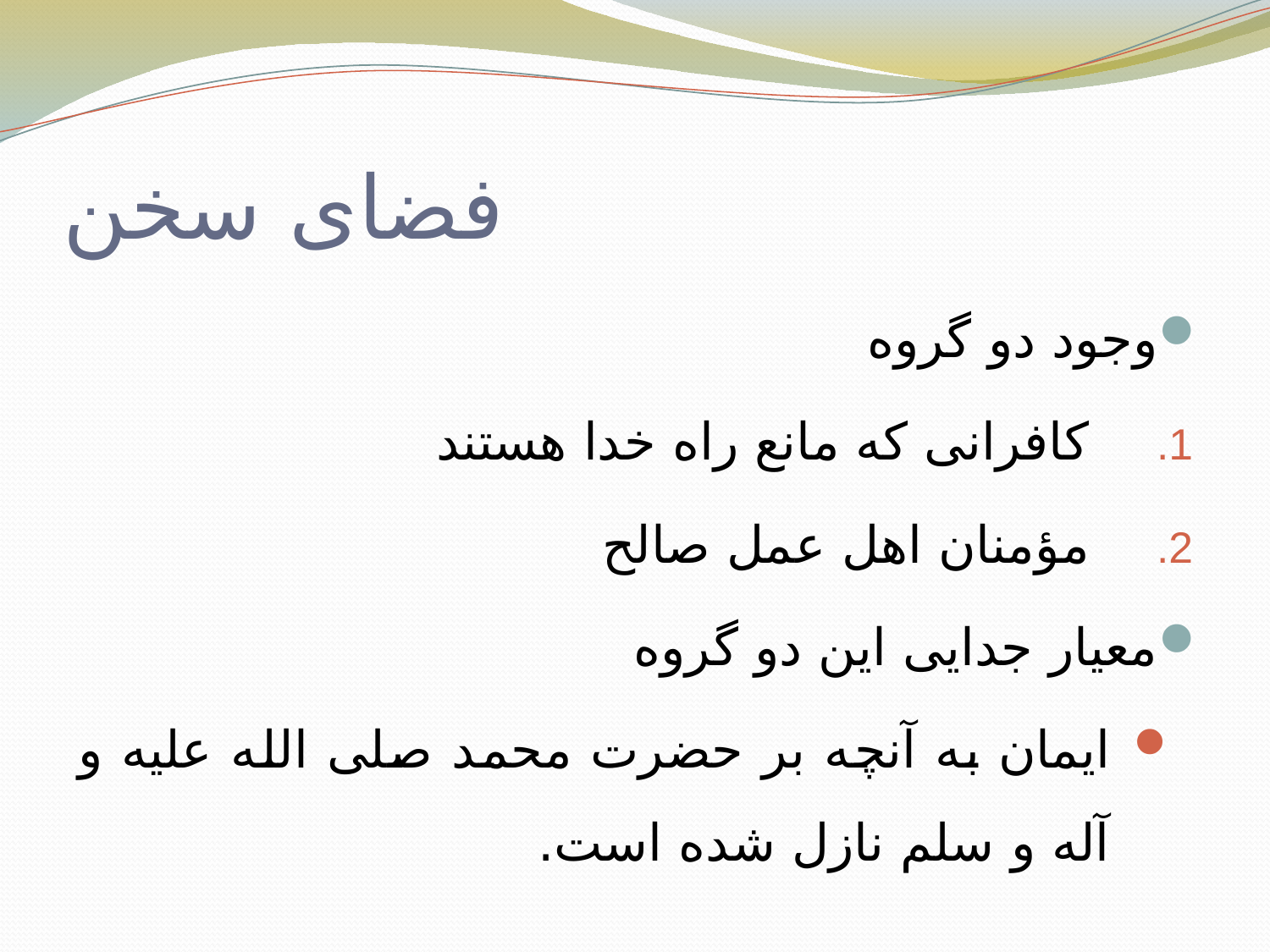

# فضای سخن
وجود دو گروه
کافرانی که مانع راه خدا هستند
مؤمنان اهل عمل صالح
معیار جدایی این دو گروه
ایمان به آنچه بر حضرت محمد صلی الله علیه و آله و سلم نازل شده است.